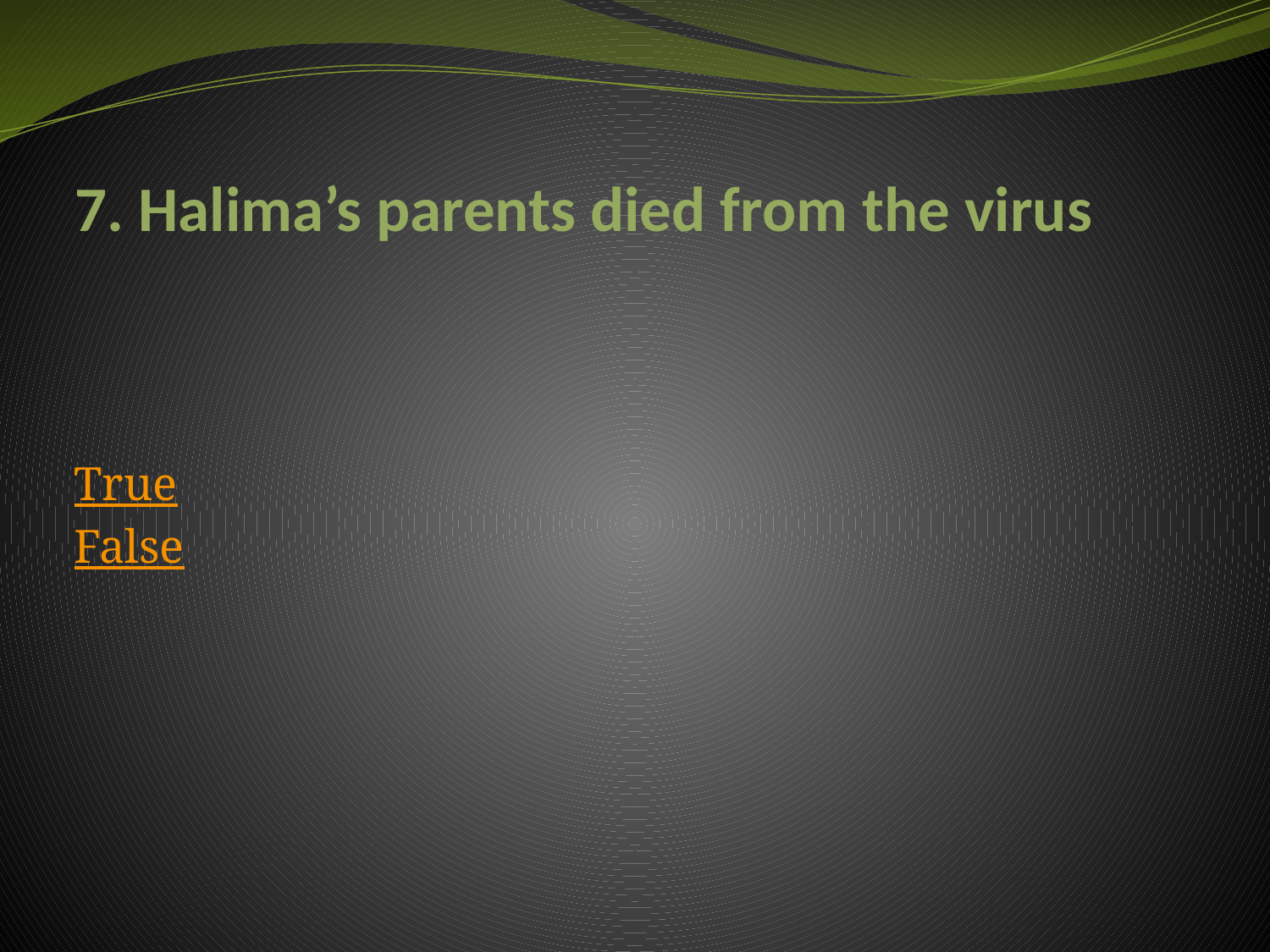

# 7. Halima’s parents died from the virus
True                                                                            False